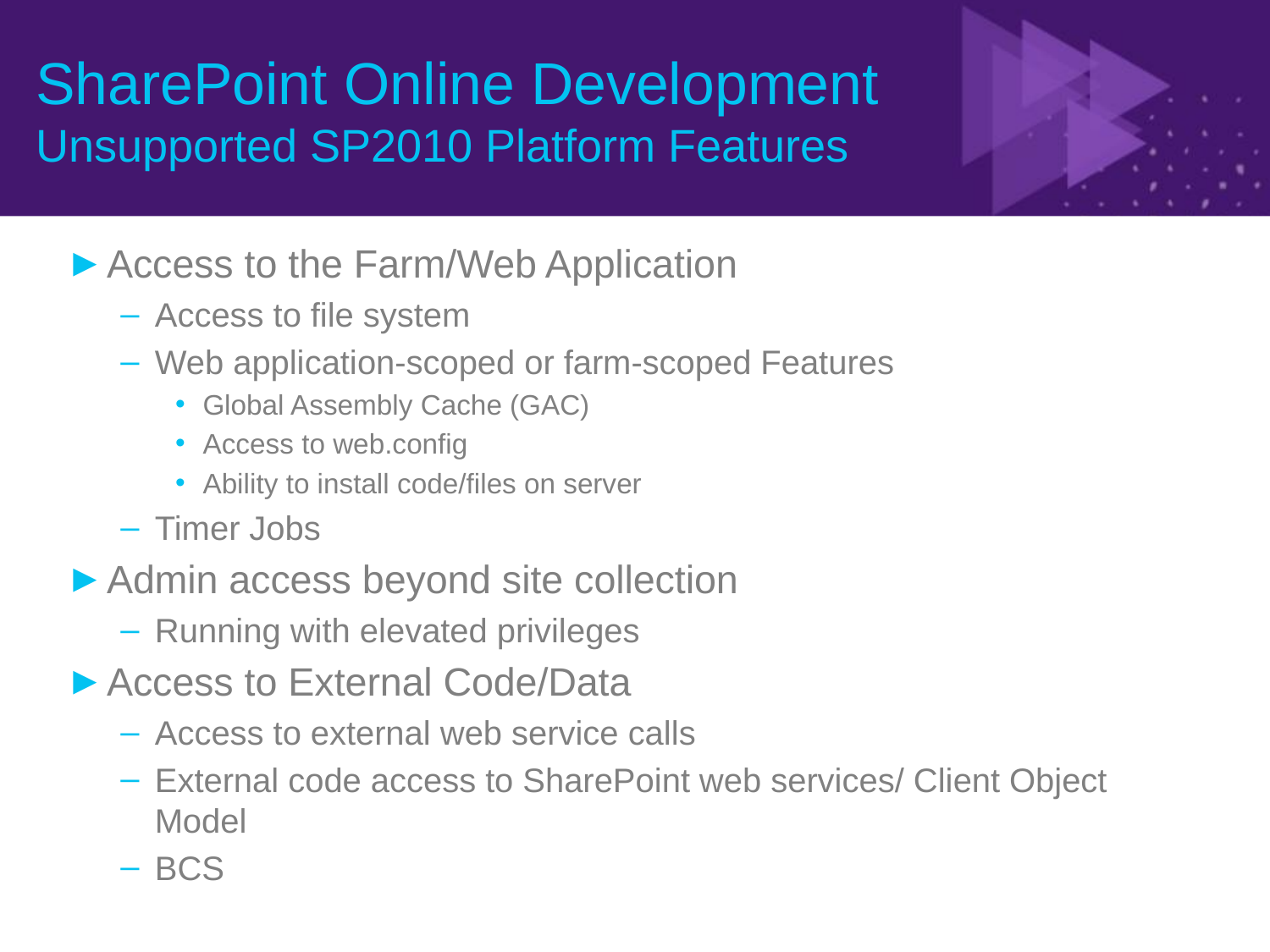

# SharePoint Online Development Unsupported SP2010 Platform Features
Access to the Farm/Web Application
Access to file system
Web application-scoped or farm-scoped Features
Global Assembly Cache (GAC)
Access to web.config
Ability to install code/files on server
Timer Jobs
Admin access beyond site collection
Running with elevated privileges
Access to External Code/Data
Access to external web service calls
External code access to SharePoint web services/ Client Object Model
BCS